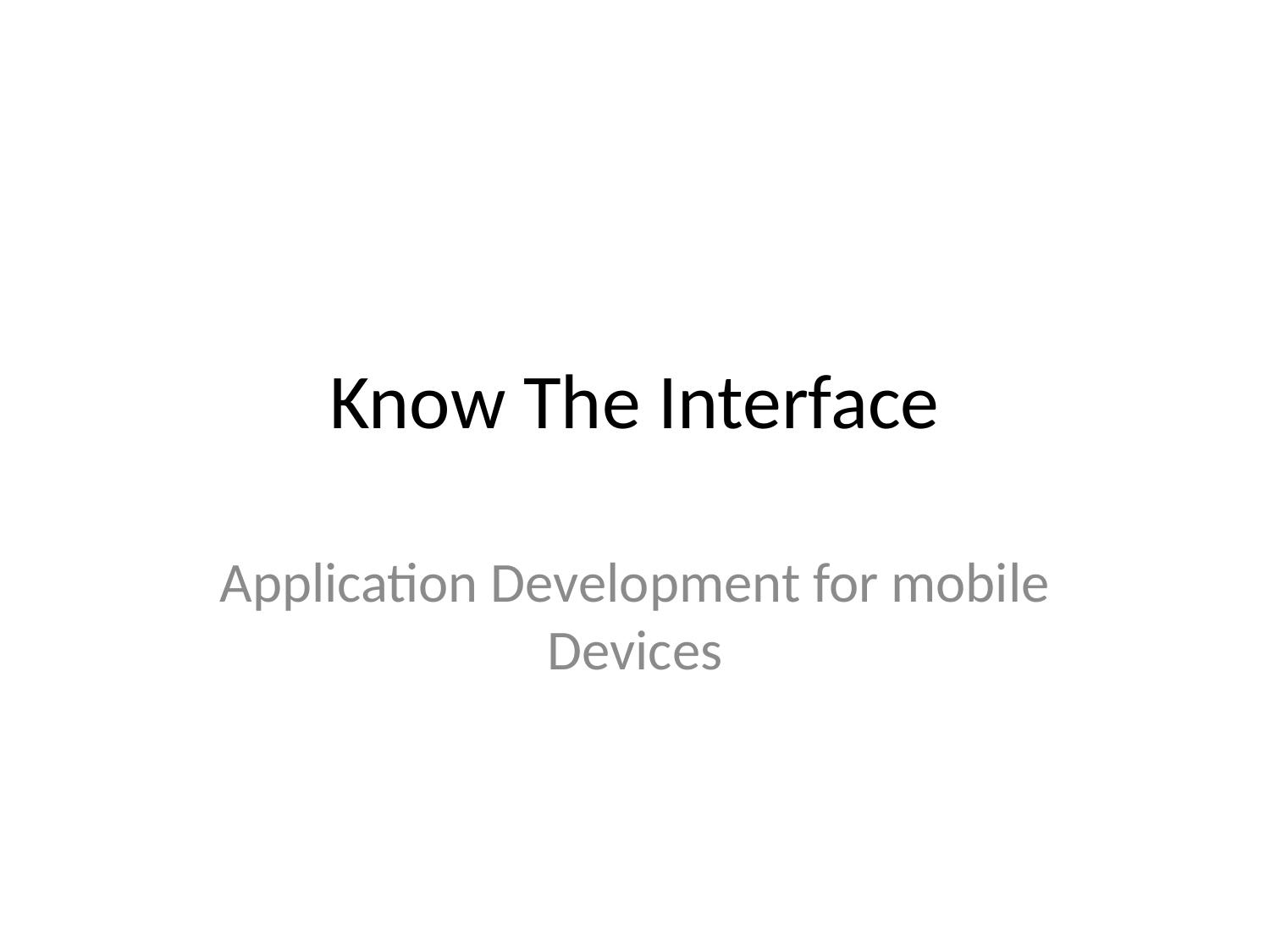

# Know The Interface
Application Development for mobile Devices